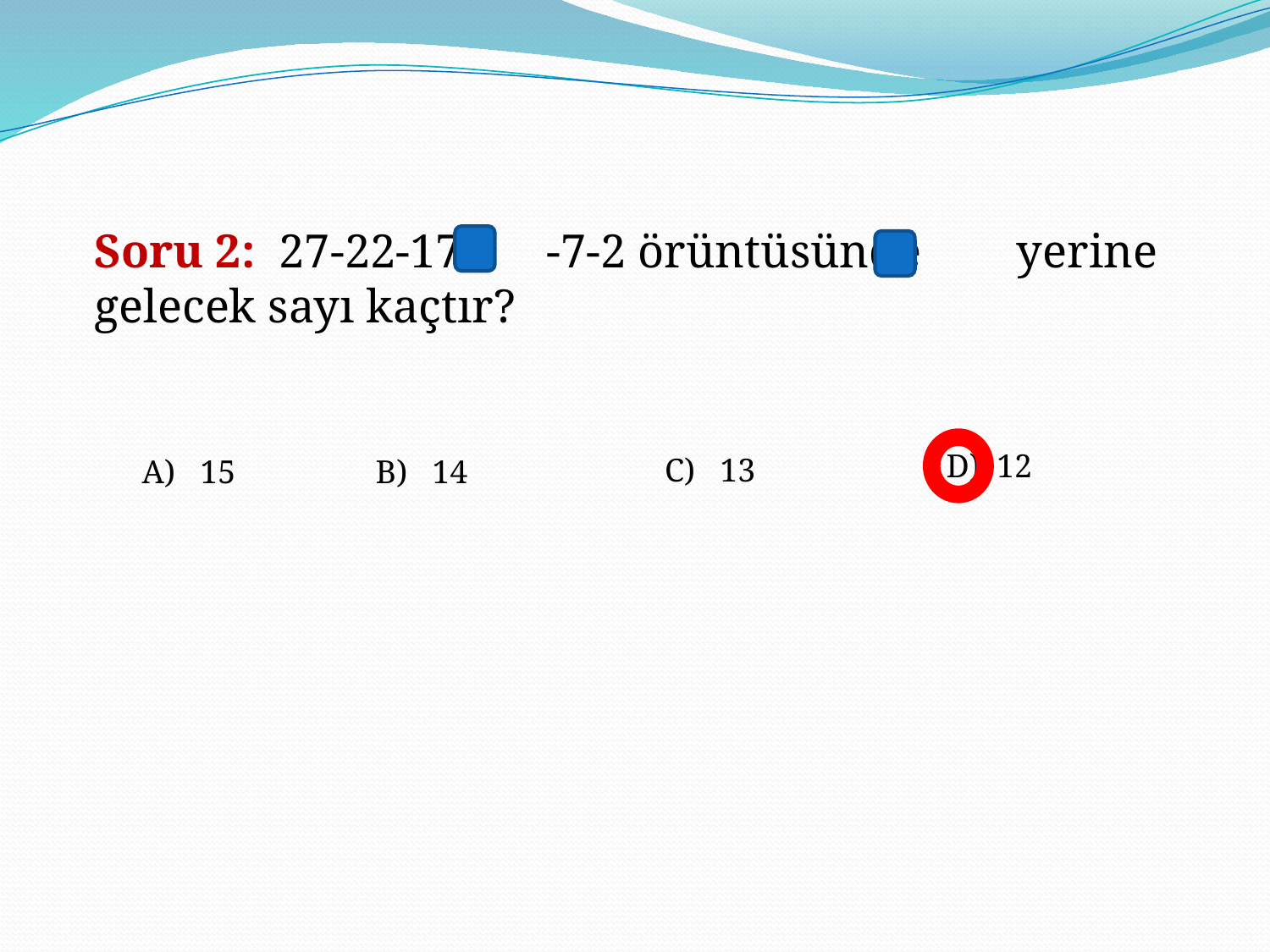

Soru 2:  27-22-17-      -7-2 örüntüsünde        yerine gelecek sayı kaçtır?

D)  12
C)   13
B)   14
A)   15